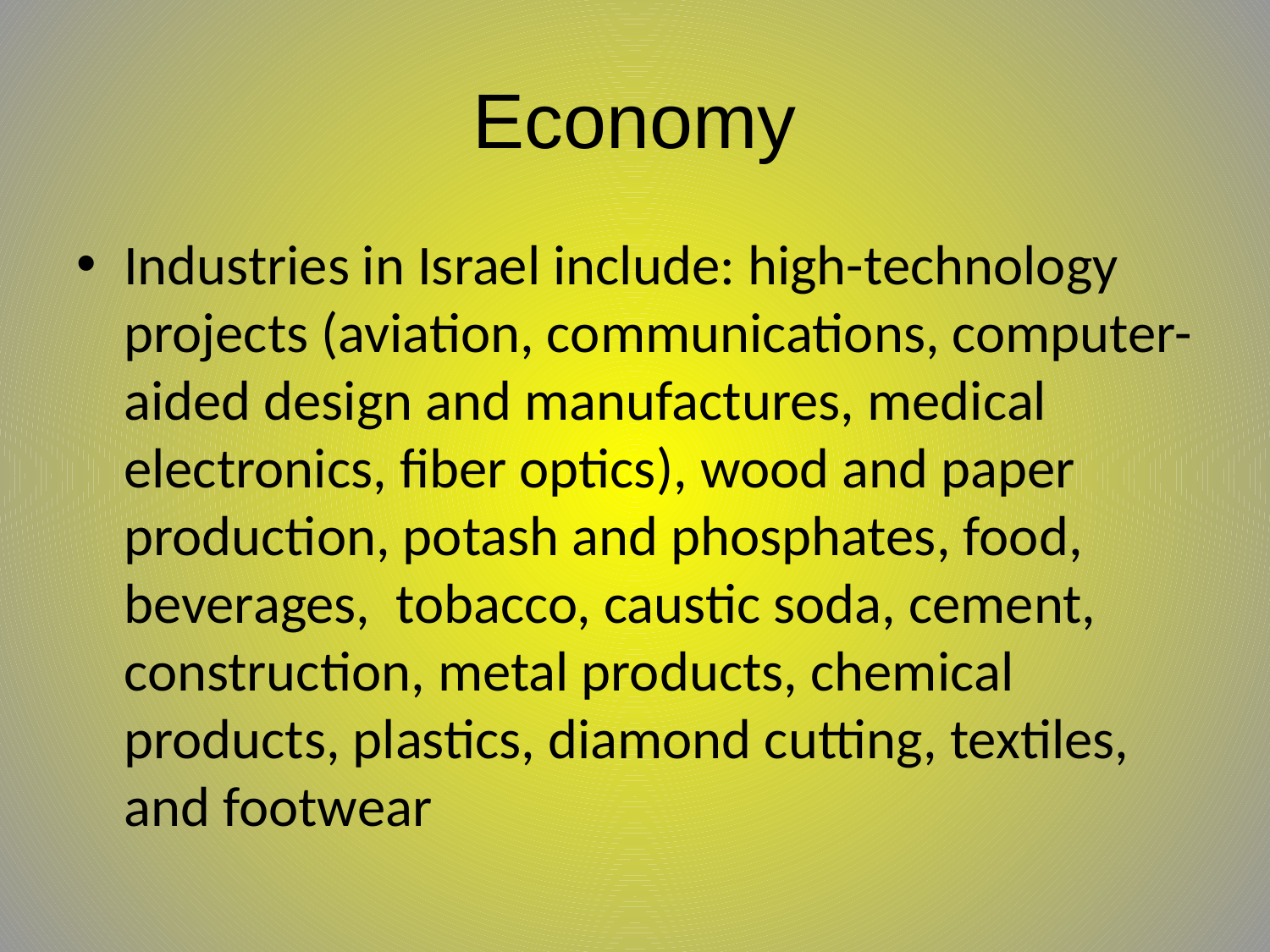

# Economy
Industries in Israel include: high-technology projects (aviation, communications, computer-aided design and manufactures, medical electronics, fiber optics), wood and paper production, potash and phosphates, food, beverages,  tobacco, caustic soda, cement, construction, metal products, chemical products, plastics, diamond cutting, textiles, and footwear